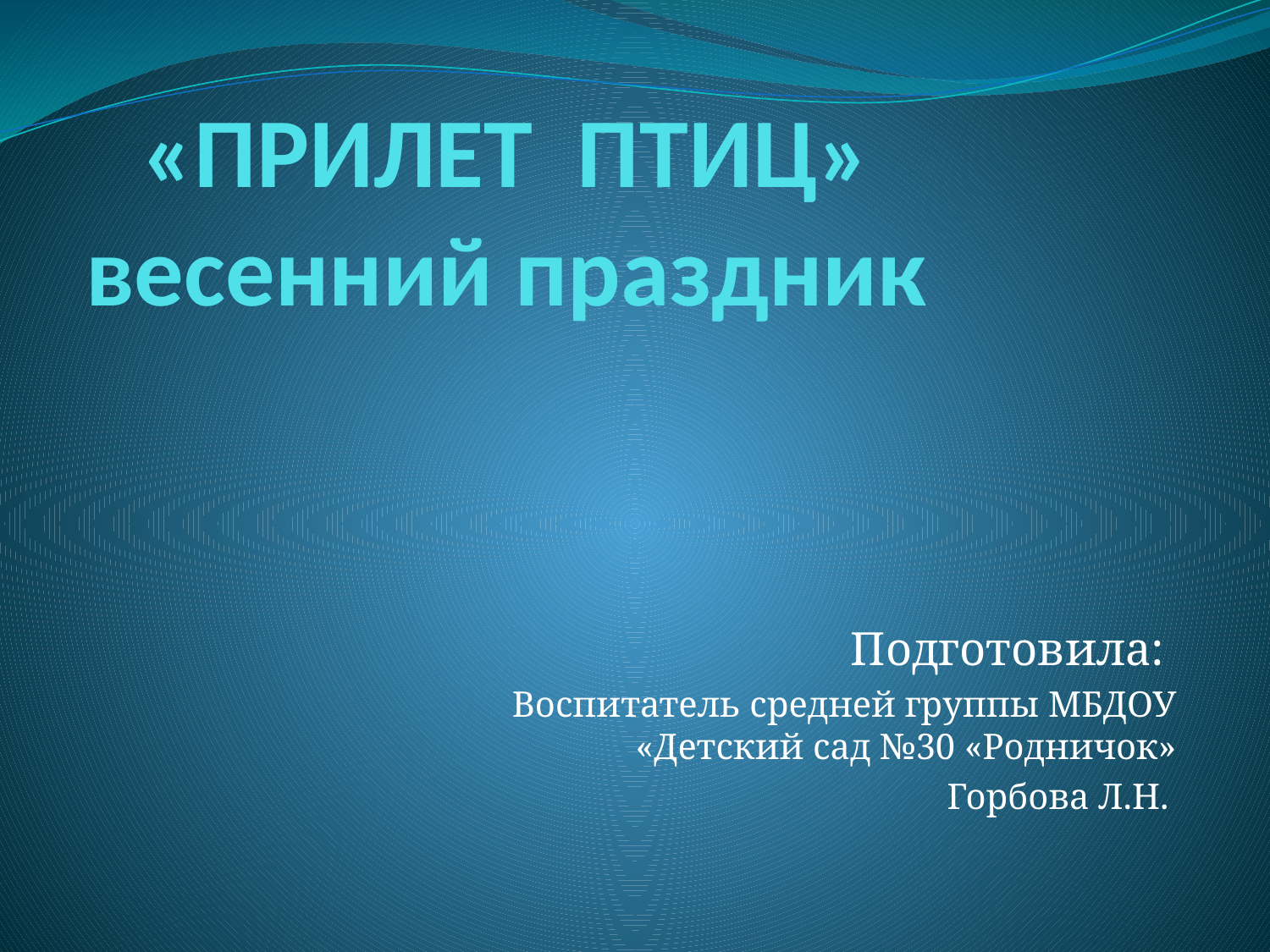

# «ПРИЛЕТ  ПТИЦ» весенний праздник
Подготовила:
Воспитатель средней группы МБДОУ «Детский сад №30 «Родничок»
Горбова Л.Н.